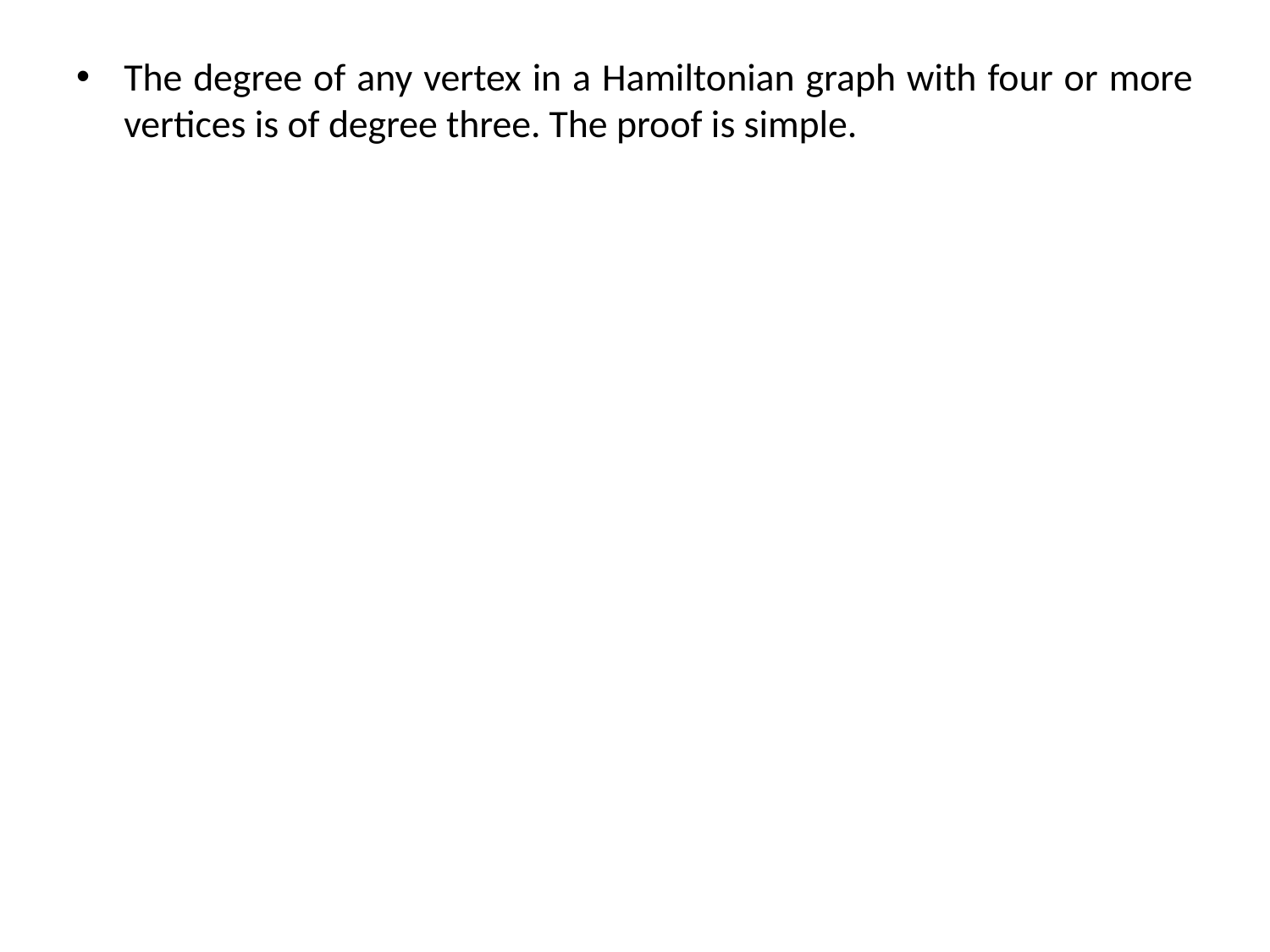

The degree of any vertex in a Hamiltonian graph with four or more vertices is of degree three. The proof is simple.